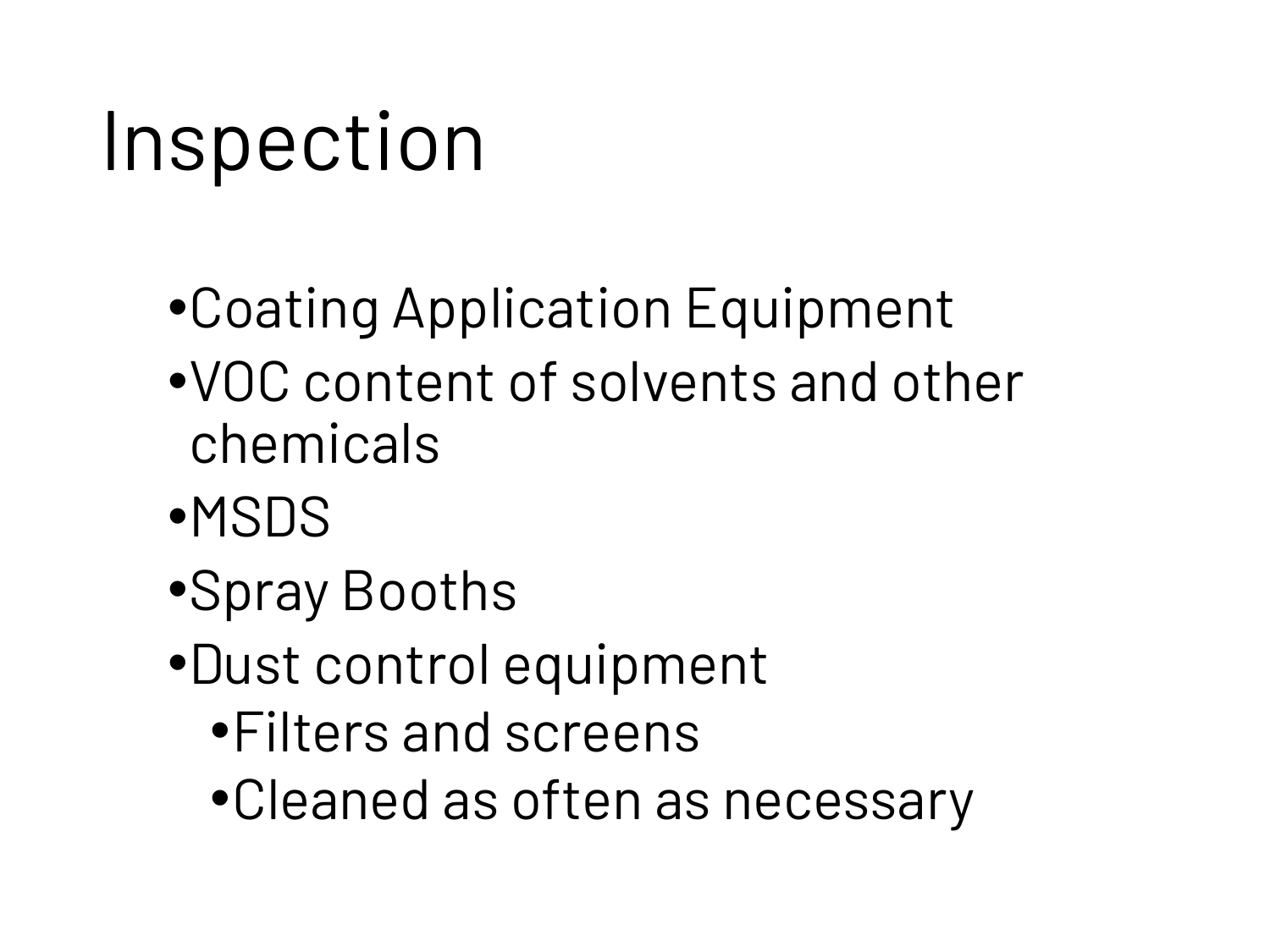

# Inspection
Coating Application Equipment
VOC content of solvents and other chemicals
MSDS
Spray Booths
Dust control equipment
Filters and screens
Cleaned as often as necessary